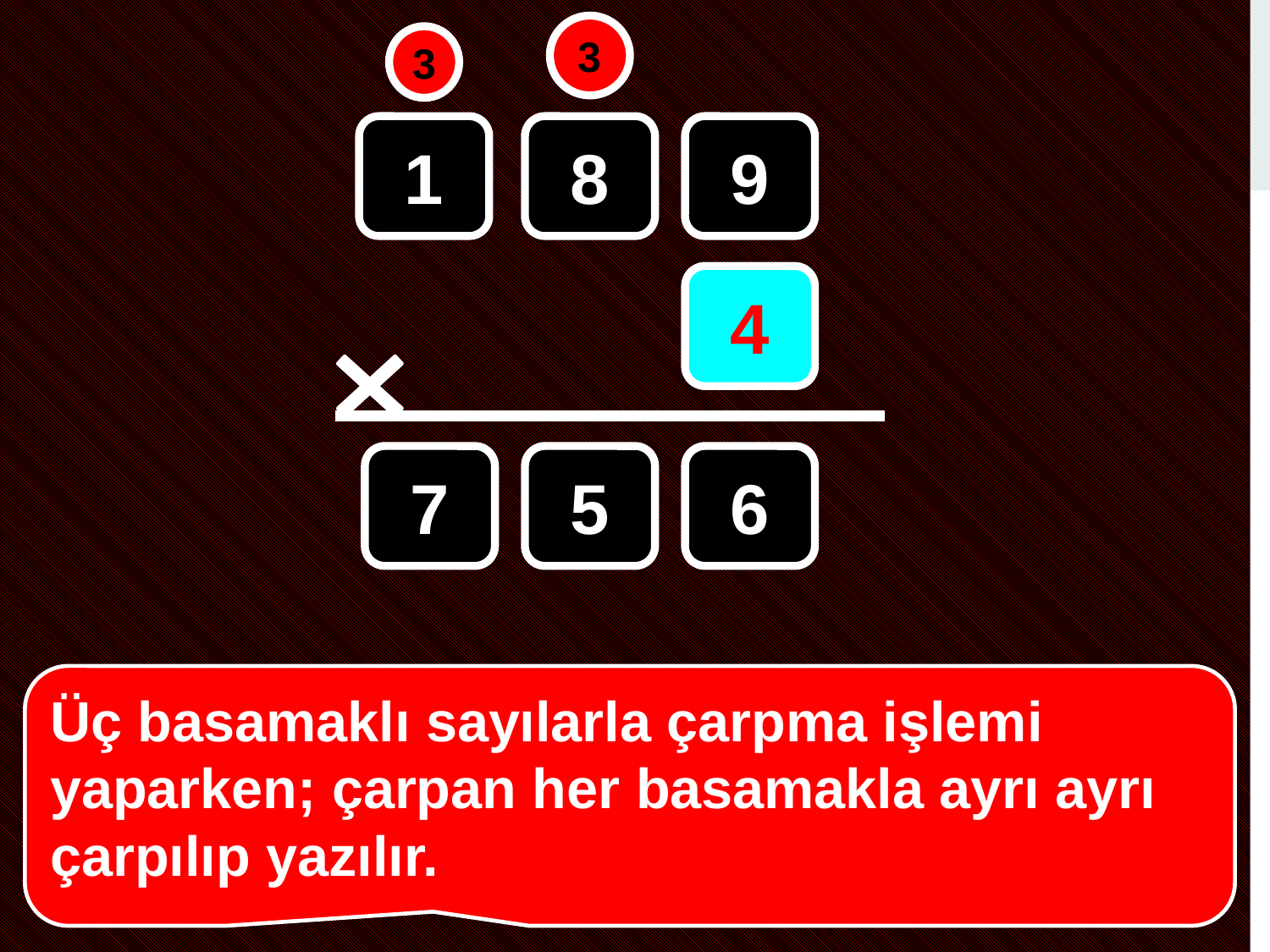

3
3
1
8
9
4

7
5
6
Üç basamaklı sayılarla çarpma işlemi yaparken; çarpan her basamakla ayrı ayrı çarpılıp yazılır.